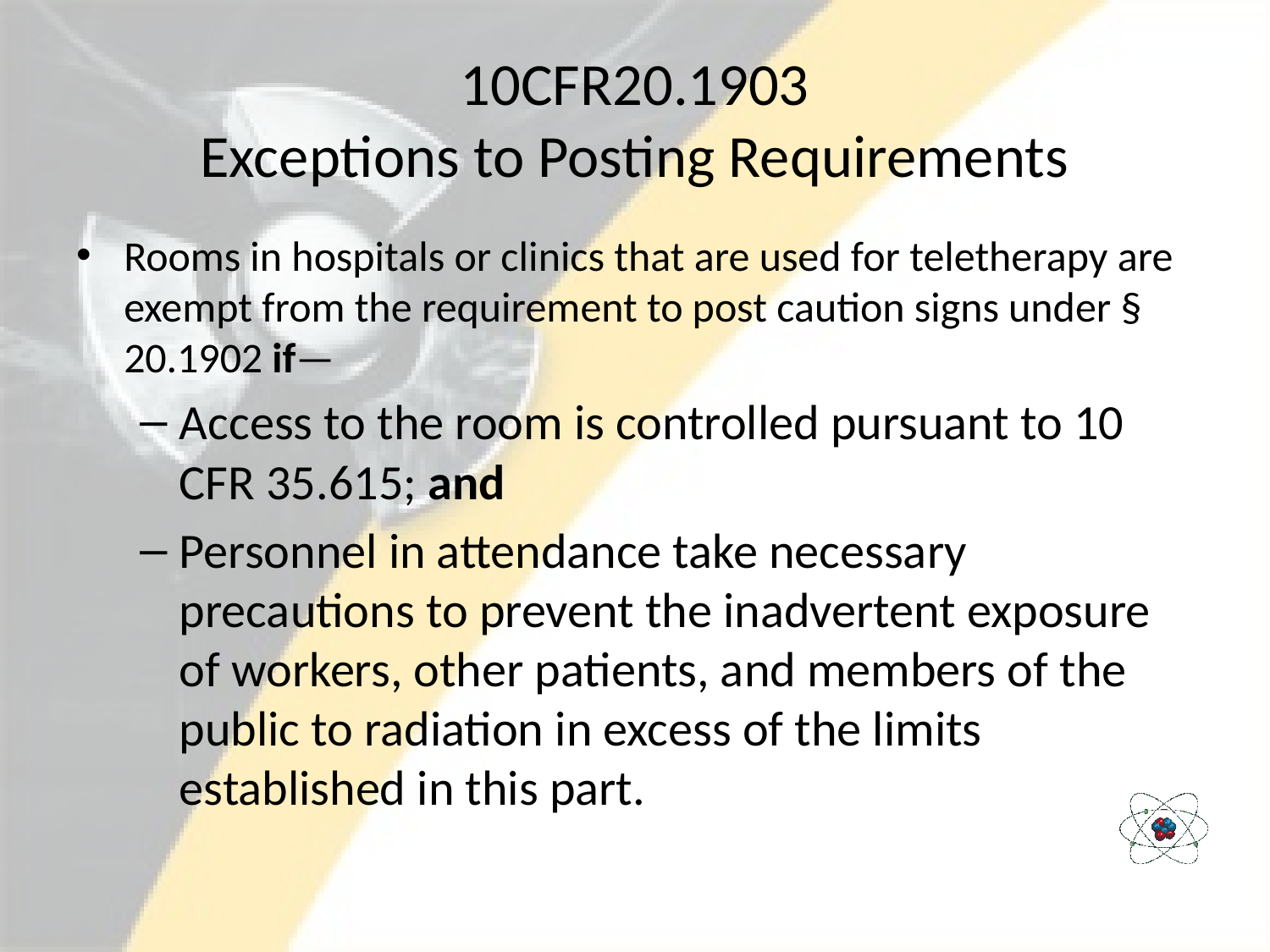

# 10CFR20.1903 Exceptions to Posting Requirements
Rooms in hospitals or clinics that are used for teletherapy are exempt from the requirement to post caution signs under § 20.1902 if—
Access to the room is controlled pursuant to 10 CFR 35.615; and
Personnel in attendance take necessary precautions to prevent the inadvertent exposure of workers, other patients, and members of the public to radiation in excess of the limits established in this part.